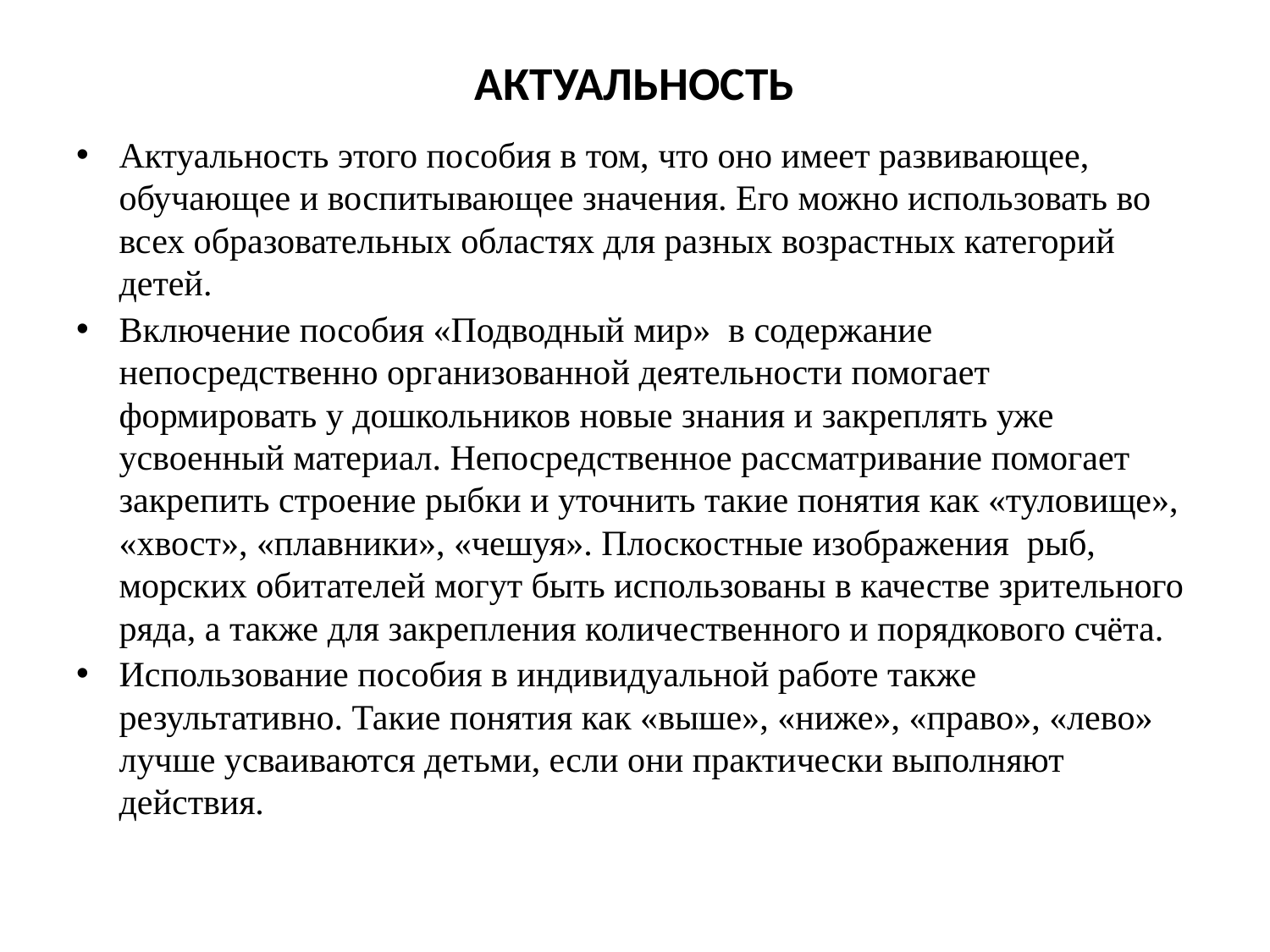

# АКТУАЛЬНОСТЬ
Актуальность этого пособия в том, что оно имеет развивающее, обучающее и воспитывающее значения. Его можно использовать во всех образовательных областях для разных возрастных категорий детей.
Включение пособия «Подводный мир»  в содержание непосредственно организованной деятельности помогает формировать у дошкольников новые знания и закреплять уже усвоенный материал. Непосредственное рассматривание помогает закрепить строение рыбки и уточнить такие понятия как «туловище», «хвост», «плавники», «чешуя». Плоскостные изображения  рыб, морских обитателей могут быть использованы в качестве зрительного ряда, а также для закрепления количественного и порядкового счёта.
Использование пособия в индивидуальной работе также результативно. Такие понятия как «выше», «ниже», «право», «лево» лучше усваиваются детьми, если они практически выполняют действия.